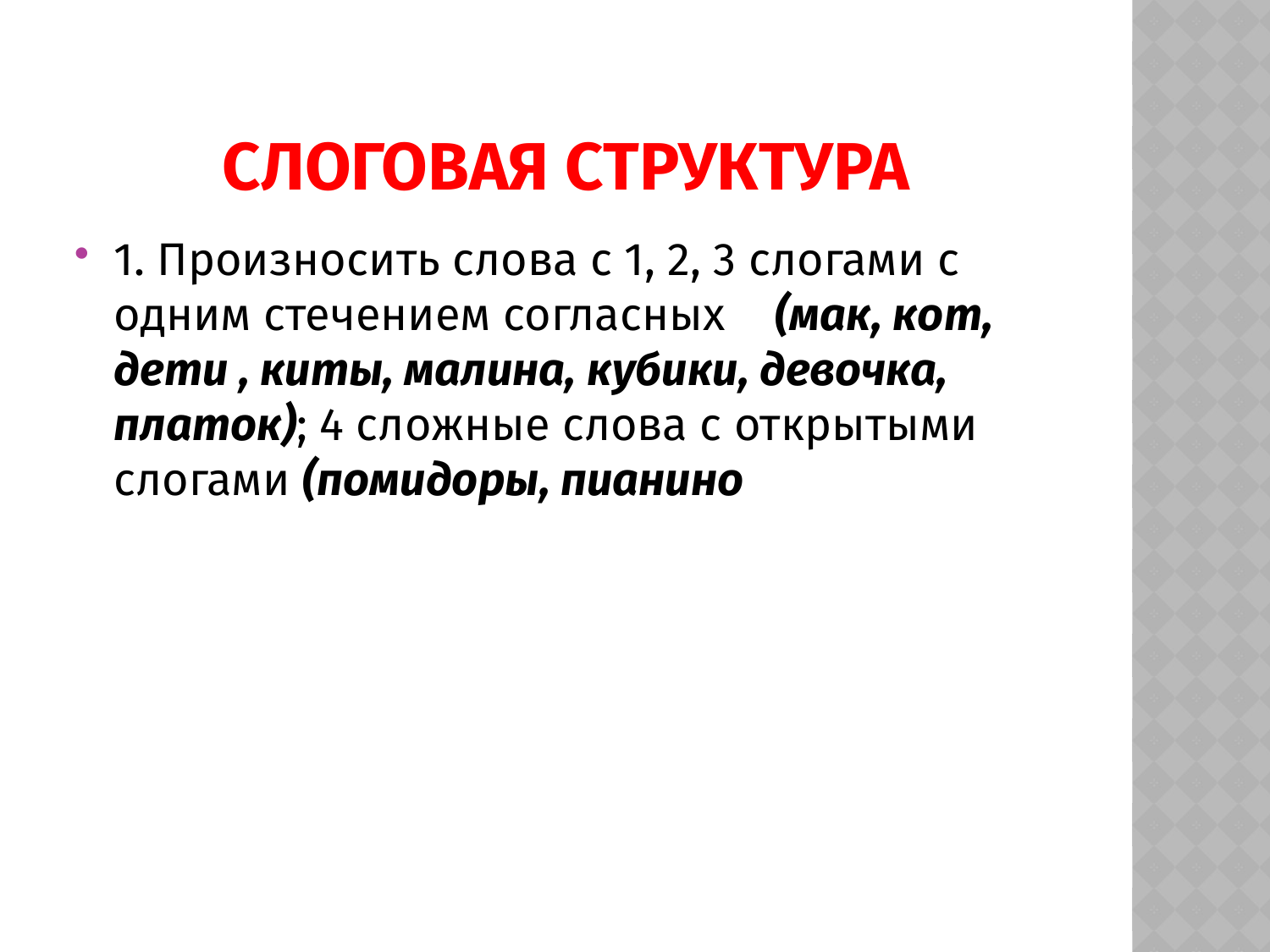

# Слоговая структура
1. Произносить слова с 1, 2, 3 слогами с одним стечением согласных    (мак, кот, дети , киты, малина, кубики, девочка, платок); 4 сложные слова с открытыми слогами (помидоры, пианино